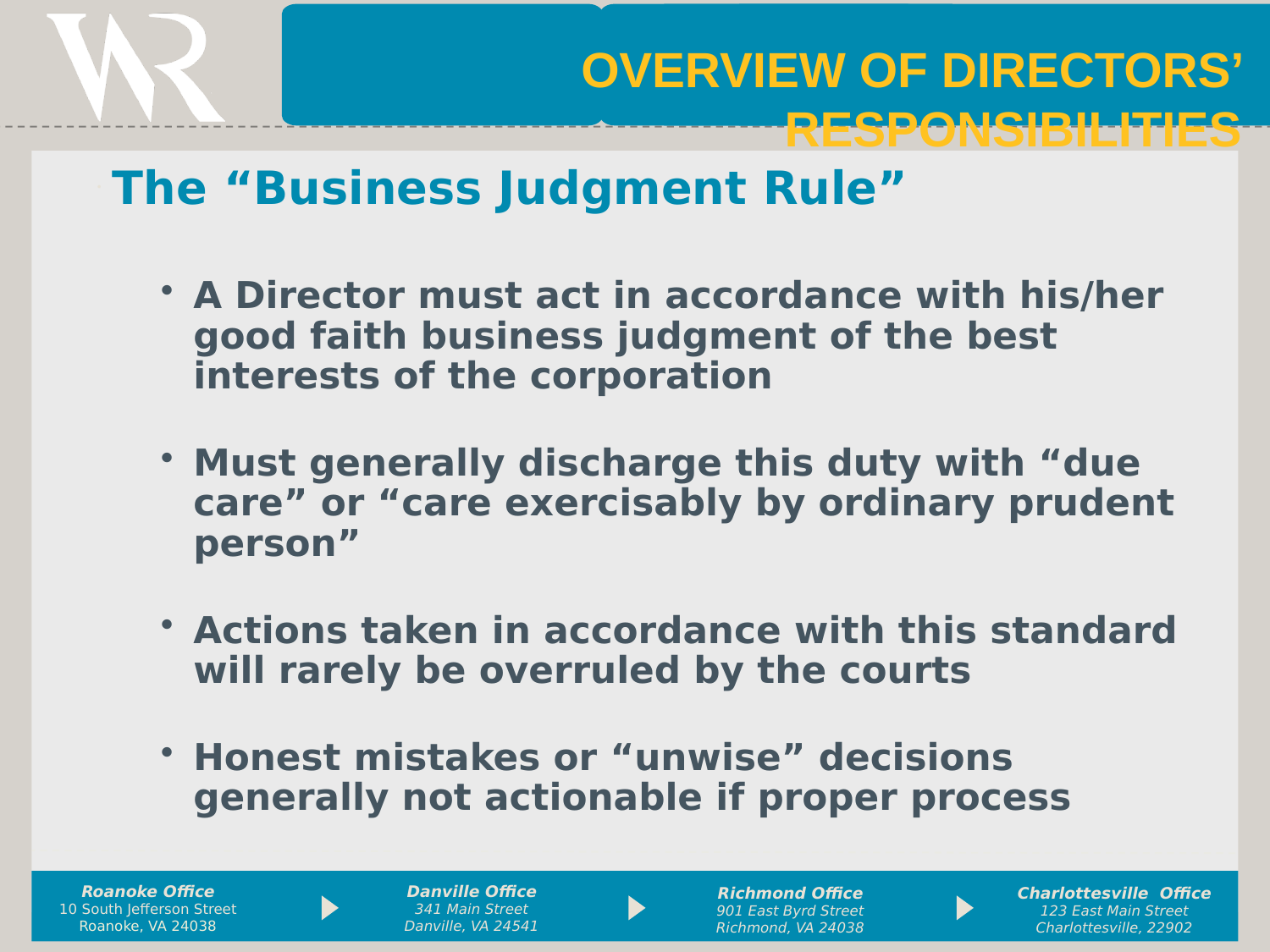

Overview of Directors’ Responsibilities

The “Business Judgment Rule”
A Director must act in accordance with his/her good faith business judgment of the best interests of the corporation
Must generally discharge this duty with “due care” or “care exercisably by ordinary prudent person”
Actions taken in accordance with this standard will rarely be overruled by the courts
Honest mistakes or “unwise” decisions generally not actionable if proper process